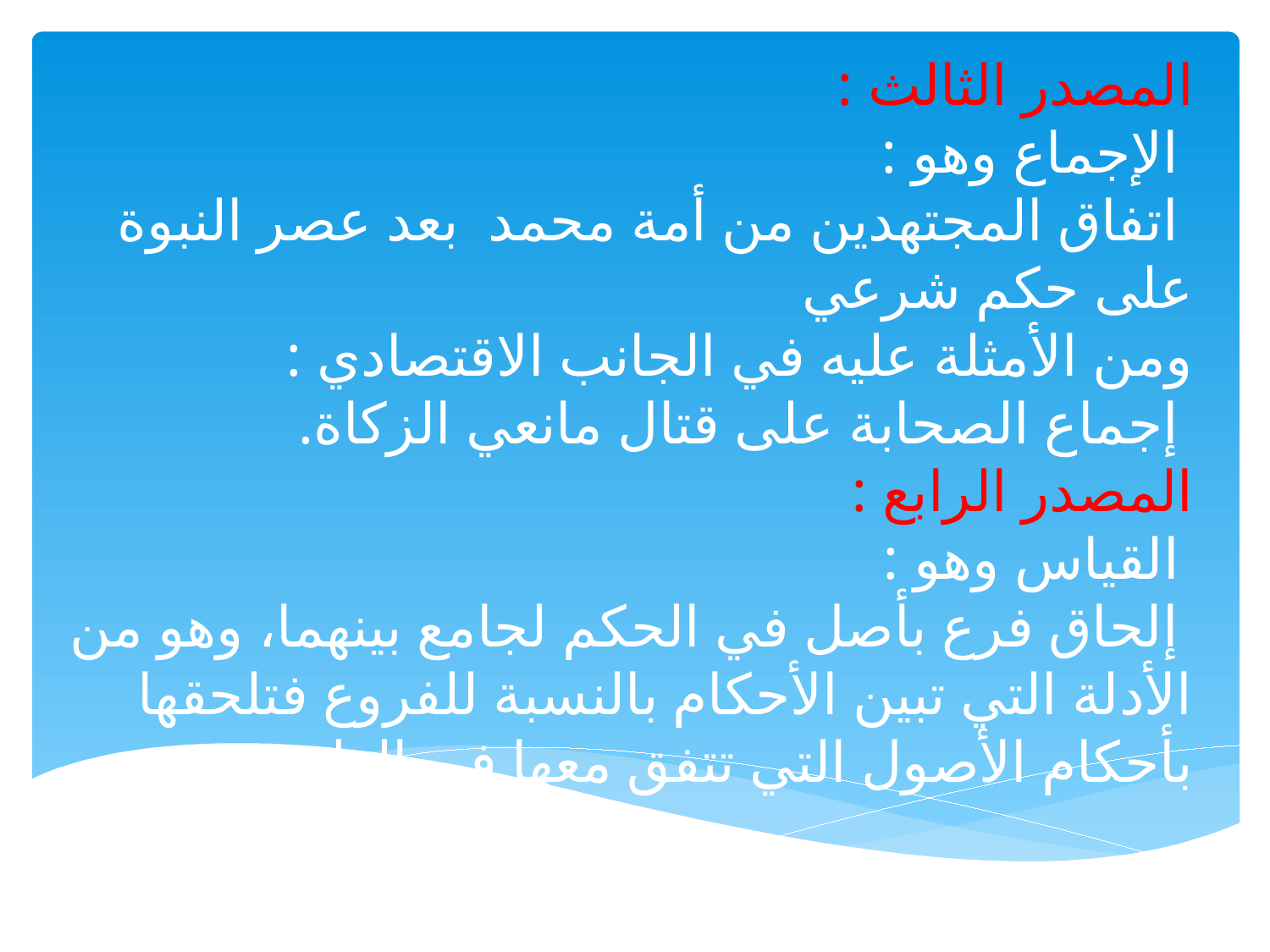

# المصدر الثالث : الإجماع وهو : اتفاق المجتهدين من أمة محمد  بعد عصر النبوة على حكم شرعي ومن الأمثلة عليه في الجانب الاقتصادي : إجماع الصحابة على قتال مانعي الزكاة. المصدر الرابع : القياس وهو : إلحاق فرع بأصل في الحكم لجامع بينهما، وهو من الأدلة التي تبين الأحكام بالنسبة للفروع فتلحقها بأحكام الأصول التي تتفق معها في العلة .